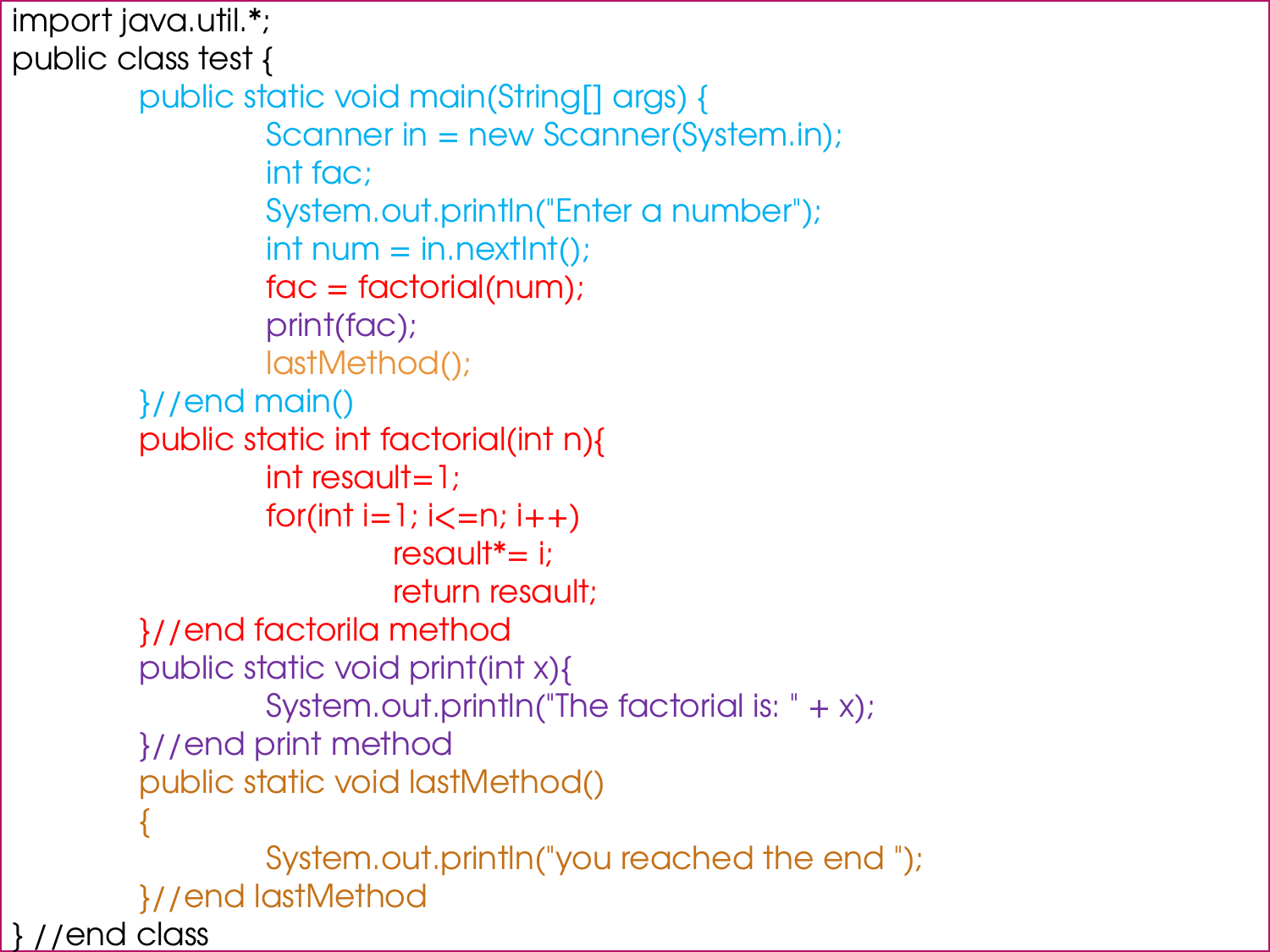

import java.util.*;
public class test {
	public static void main(String[] args) {
		Scanner in = new Scanner(System.in);
		int fac;
		System.out.println("Enter a number");
		int num = in.nextInt();
		fac = factorial(num);
		print(fac);
		lastMethod();
	}//end main()
	public static int factorial(int n){
		int resault=1;
		for(int i=1; i<=n; i++)
			resault*= i;
			return resault;
	}//end factorila method
	public static void print(int x){
		System.out.println("The factorial is: " + x);
	}//end print method
	public static void lastMethod()
	{
		System.out.println("you reached the end ");
	}//end lastMethod
} //end class

22